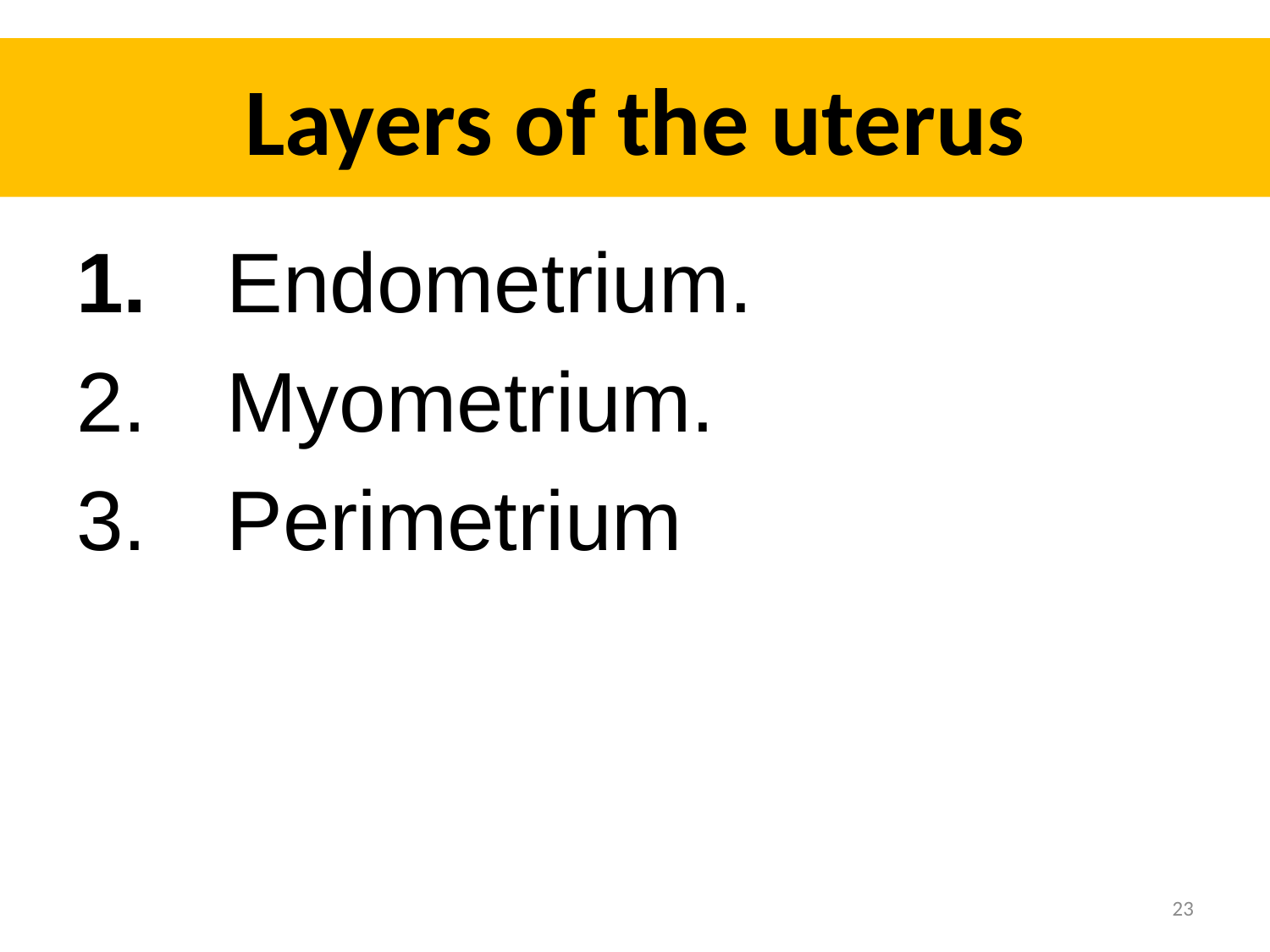

# Layers of the uterus
 Endometrium.
 Myometrium.
 Perimetrium
23